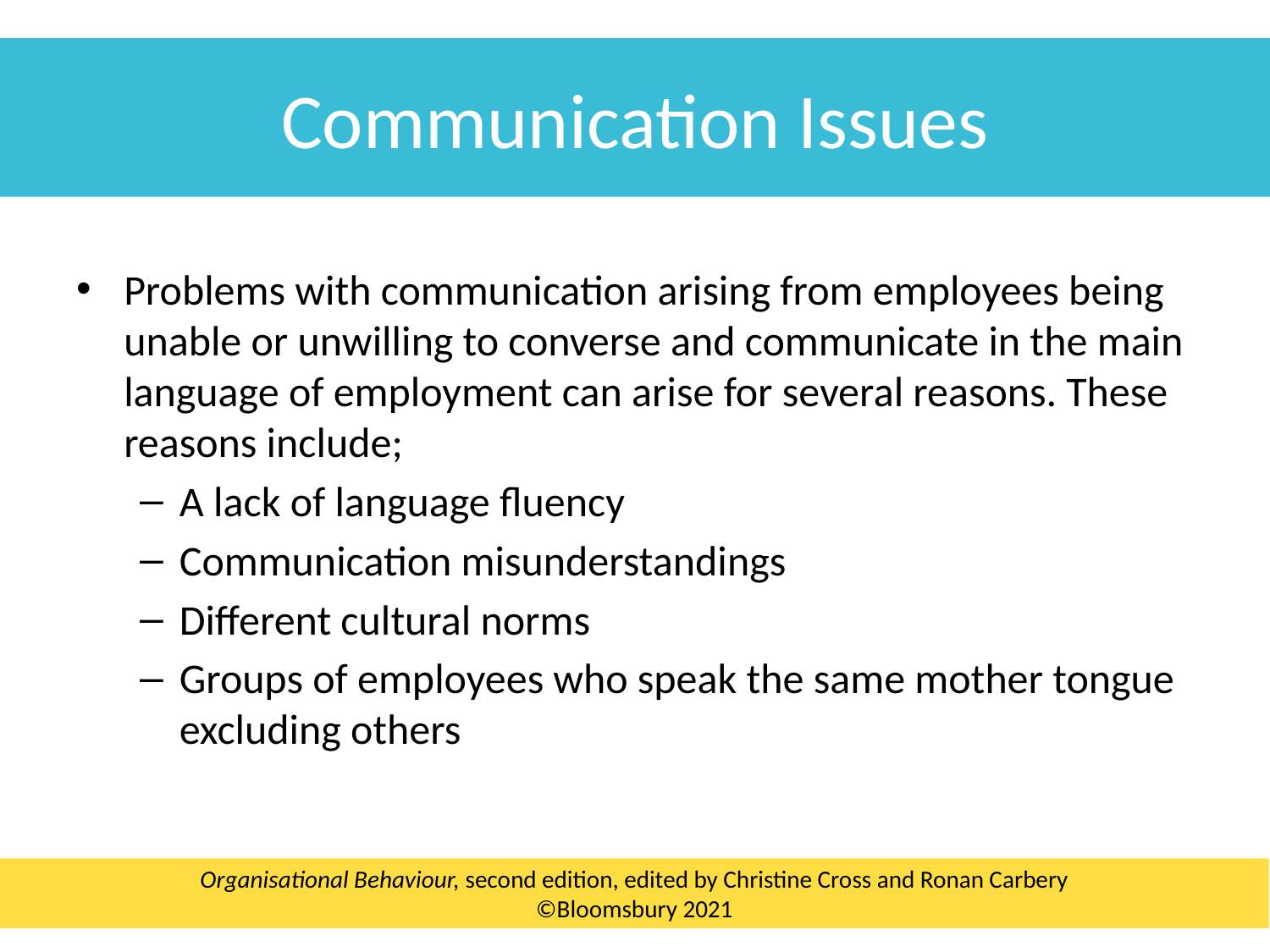

Communication Issues
Problems with communication arising from employees being unable or unwilling to converse and communicate in the main language of employment can arise for several reasons. These reasons include;
A lack of language fluency
Communication misunderstandings
Different cultural norms
Groups of employees who speak the same mother tongue excluding others